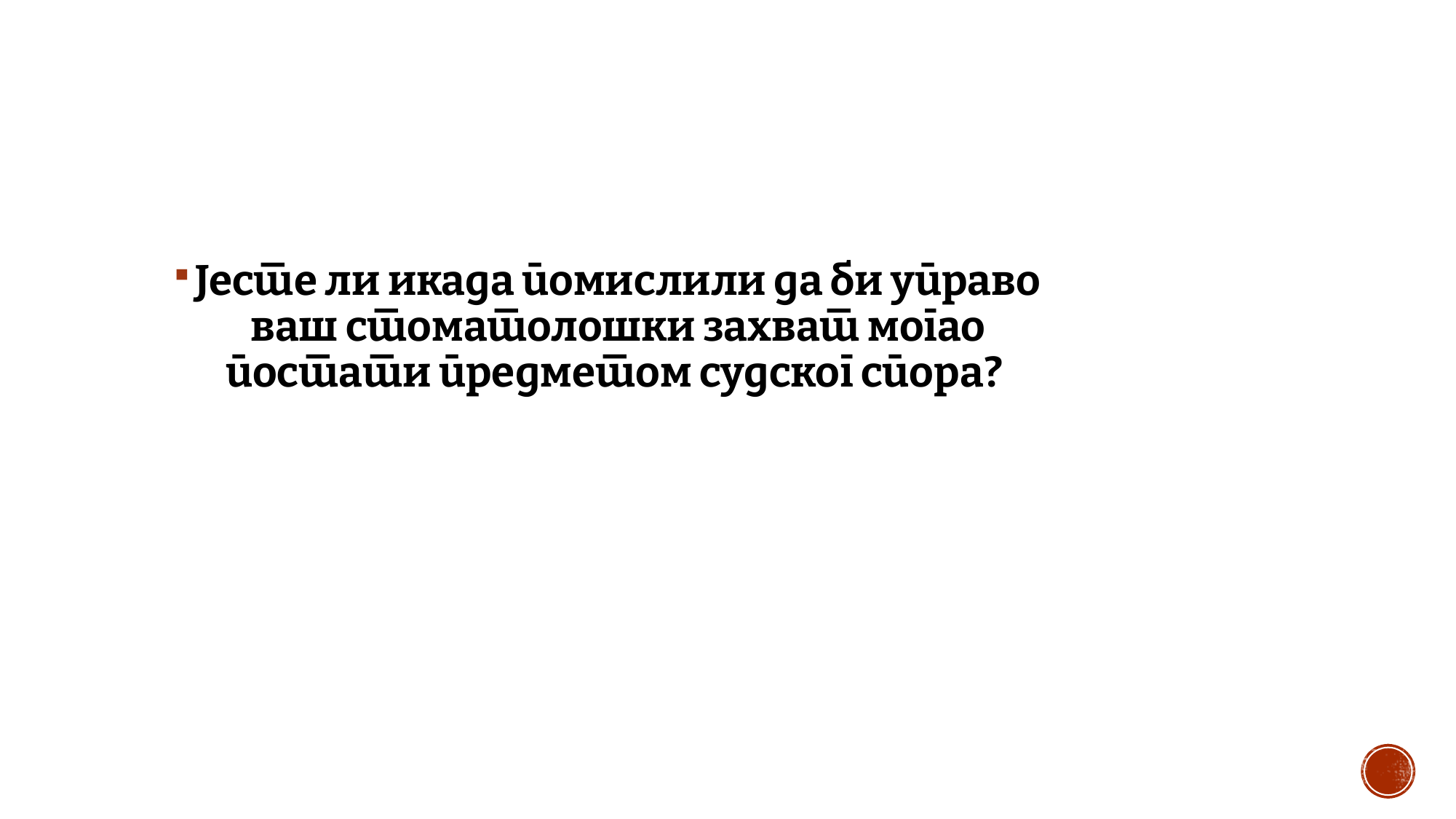

Јесте ли икада помислили да би управо ваш стоматолошки захват могао постати предметом судског спора?